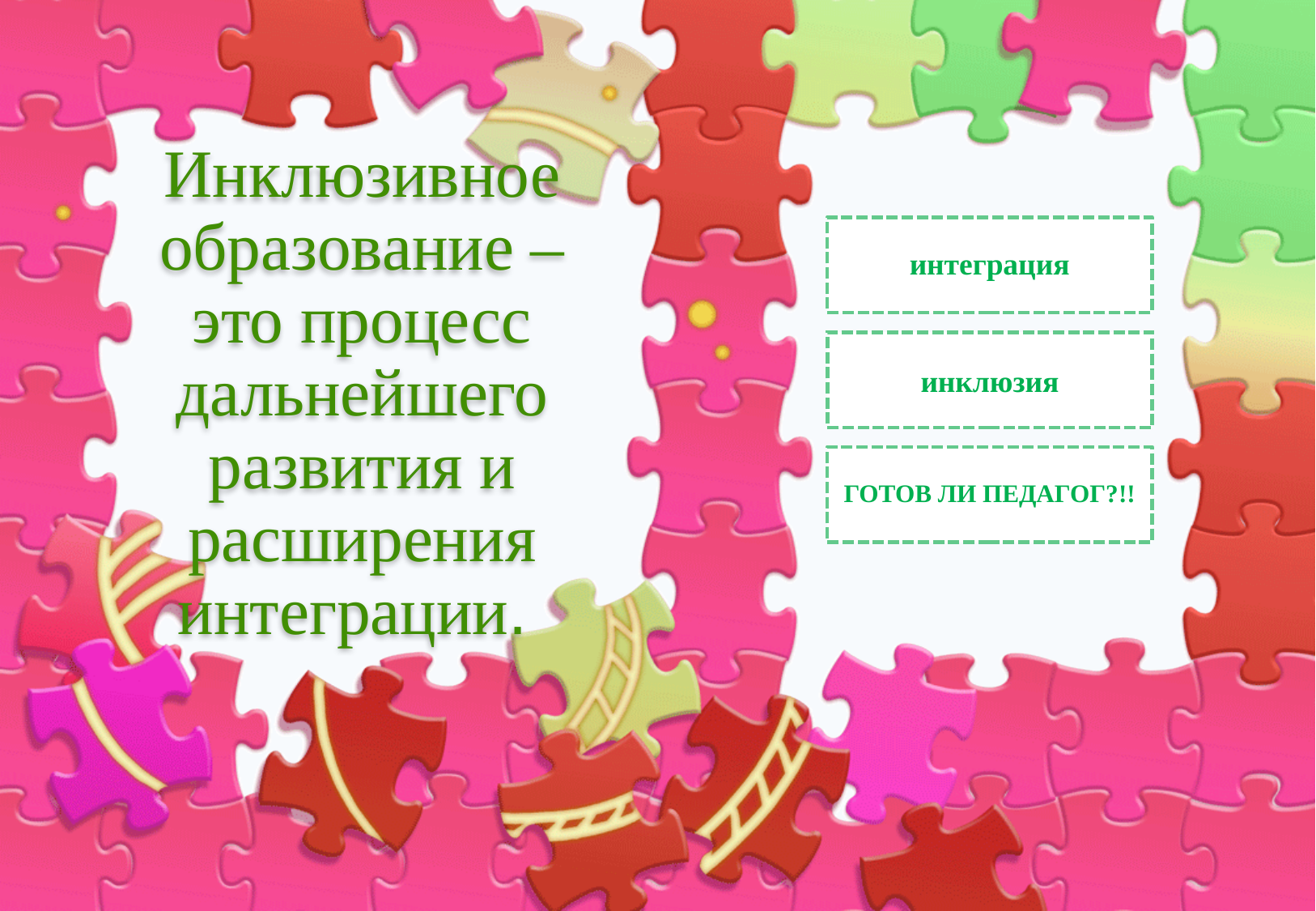

# Инклюзивное образование – это процесс дальнейшего развития и расширения интеграции.
интеграция
инклюзия
ГОТОВ ЛИ ПЕДАГОГ?!!